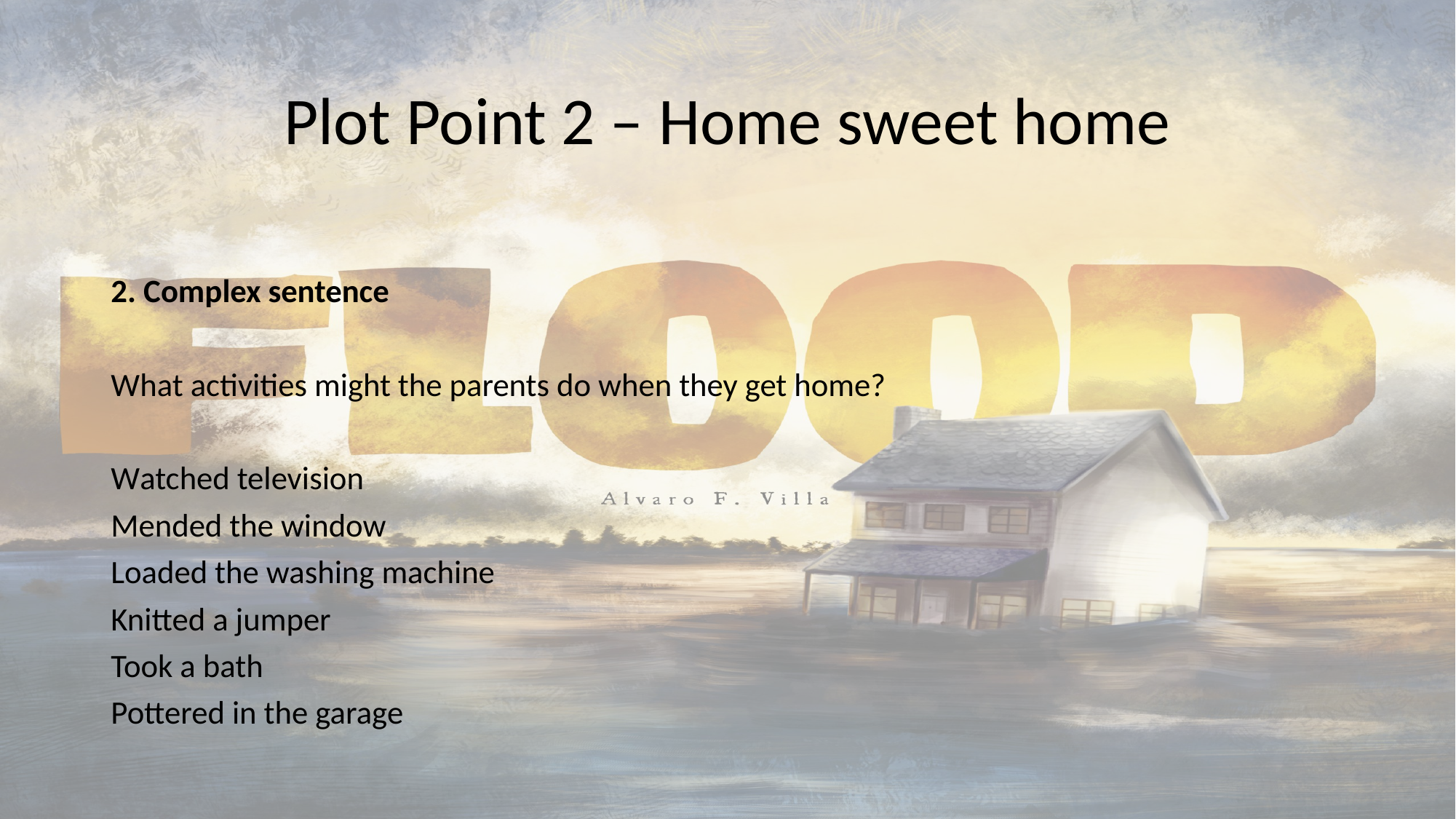

# Plot Point 2 – Home sweet home

2. Complex sentence

What activities might the parents do when they get home?

Watched television
Mended the window
Loaded the washing machine
Knitted a jumper
Took a bath
Pottered in the garage